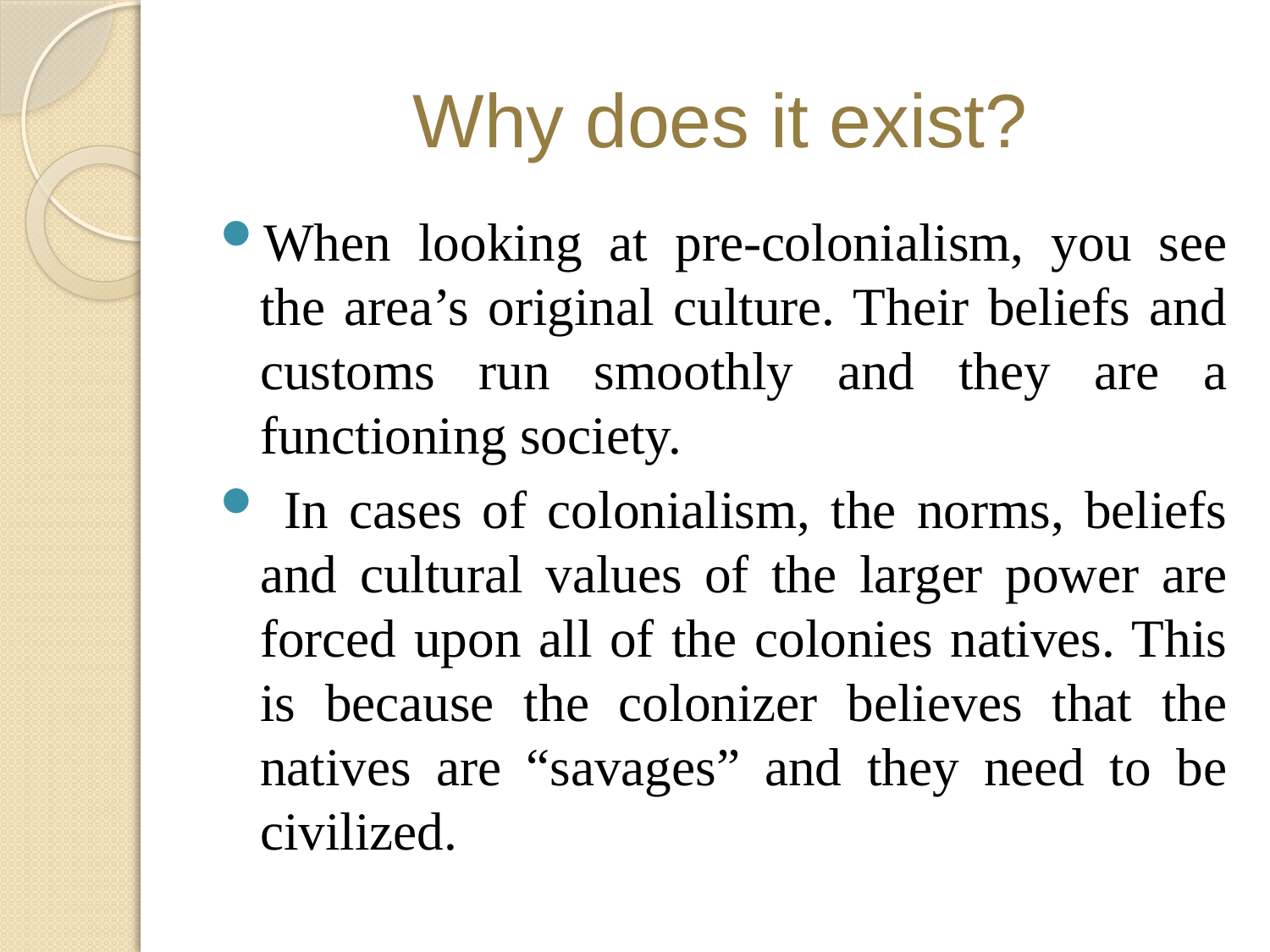

# Why does it exist?
When looking at pre-colonialism, you see the area’s original culture. Their beliefs and customs run smoothly and they are a functioning society.
 In cases of colonialism, the norms, beliefs and cultural values of the larger power are forced upon all of the colonies natives. This is because the colonizer believes that the natives are “savages” and they need to be civilized.